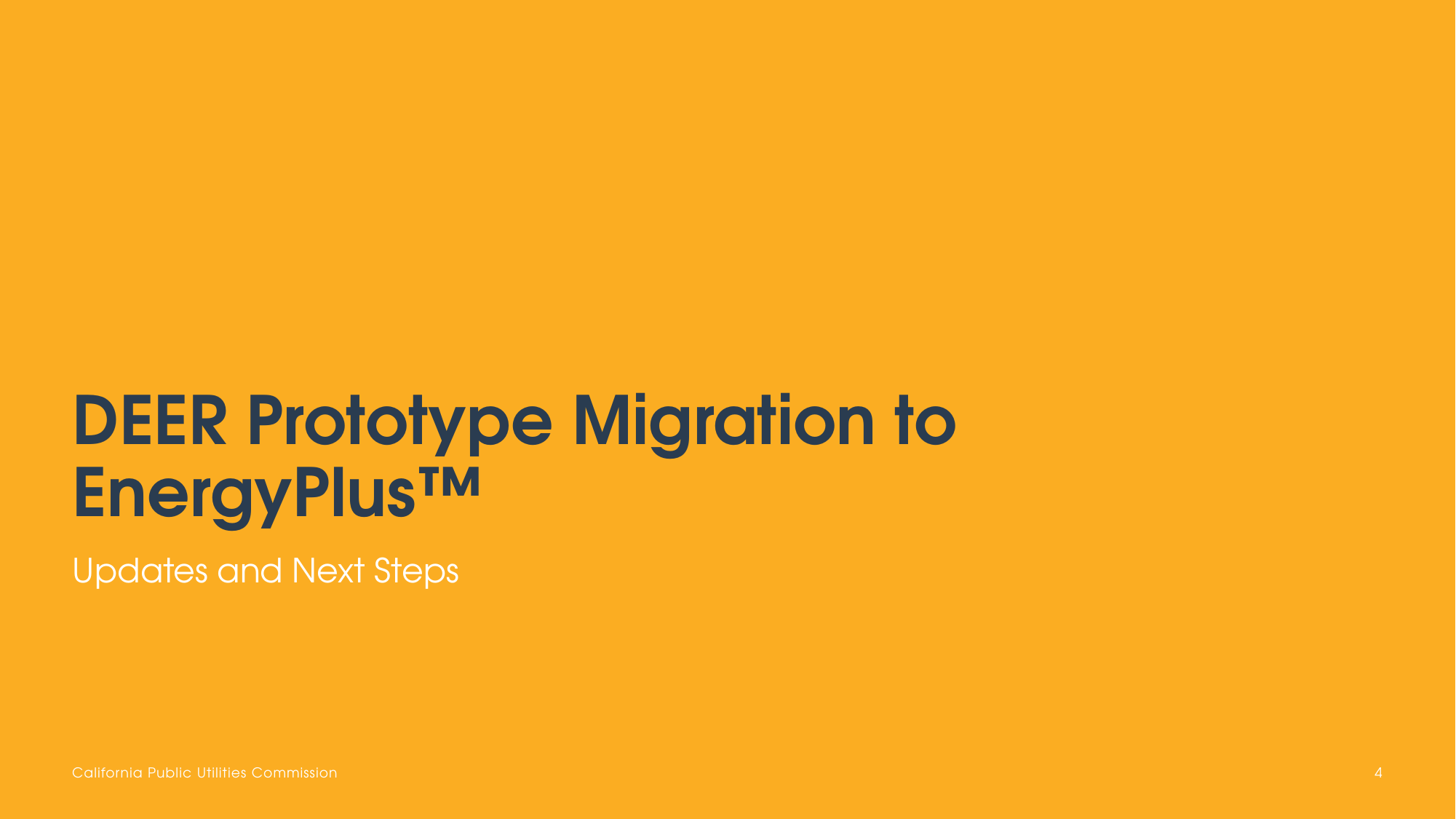

# DEER Prototype Migration to EnergyPlus™
Updates and Next Steps
4